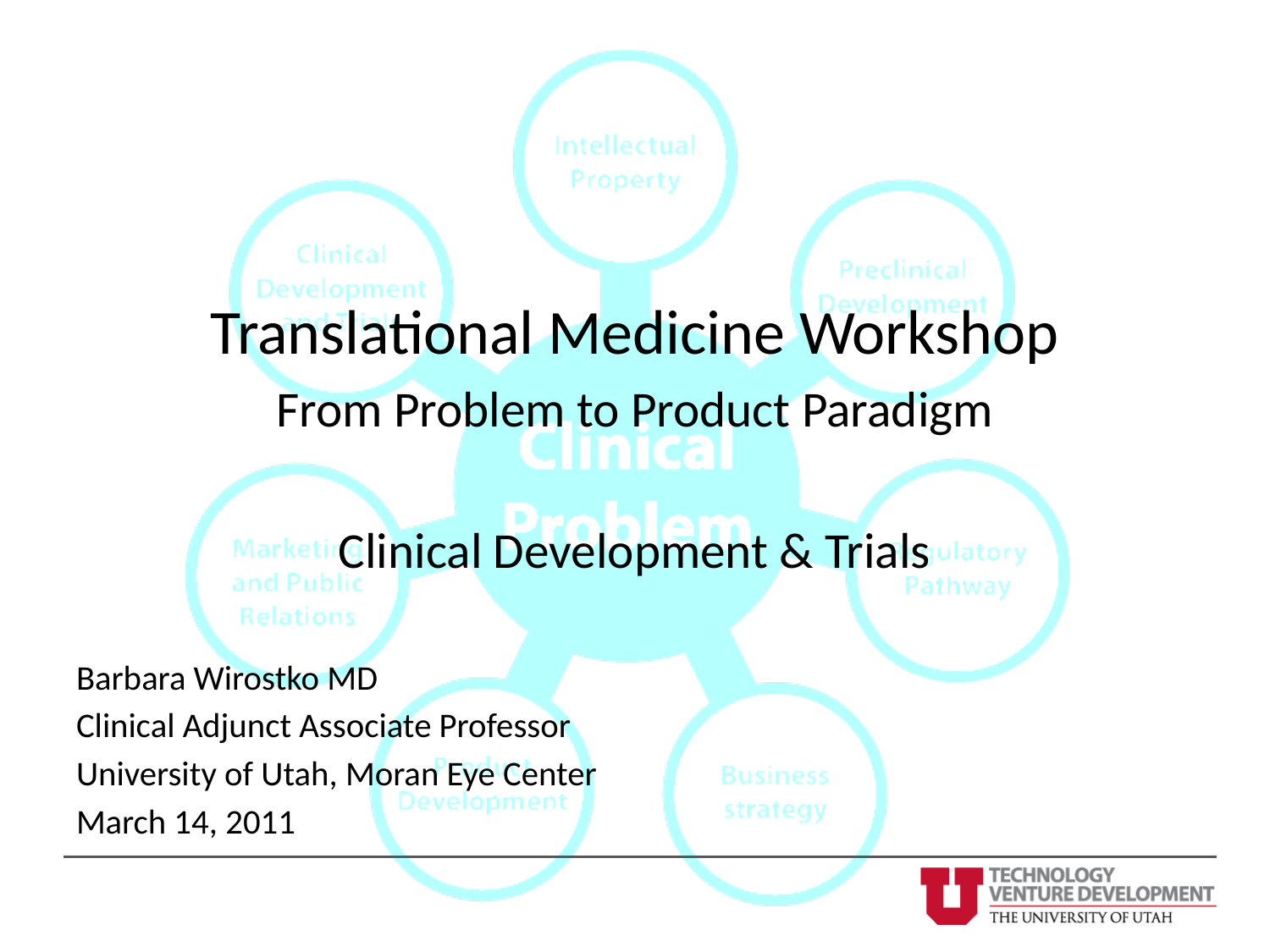

Translational Medicine Workshop
From Problem to Product Paradigm

Clinical Development & Trials

Barbara Wirostko MD
Clinical Adjunct Associate Professor
University of Utah, Moran Eye Center
March 14, 2011